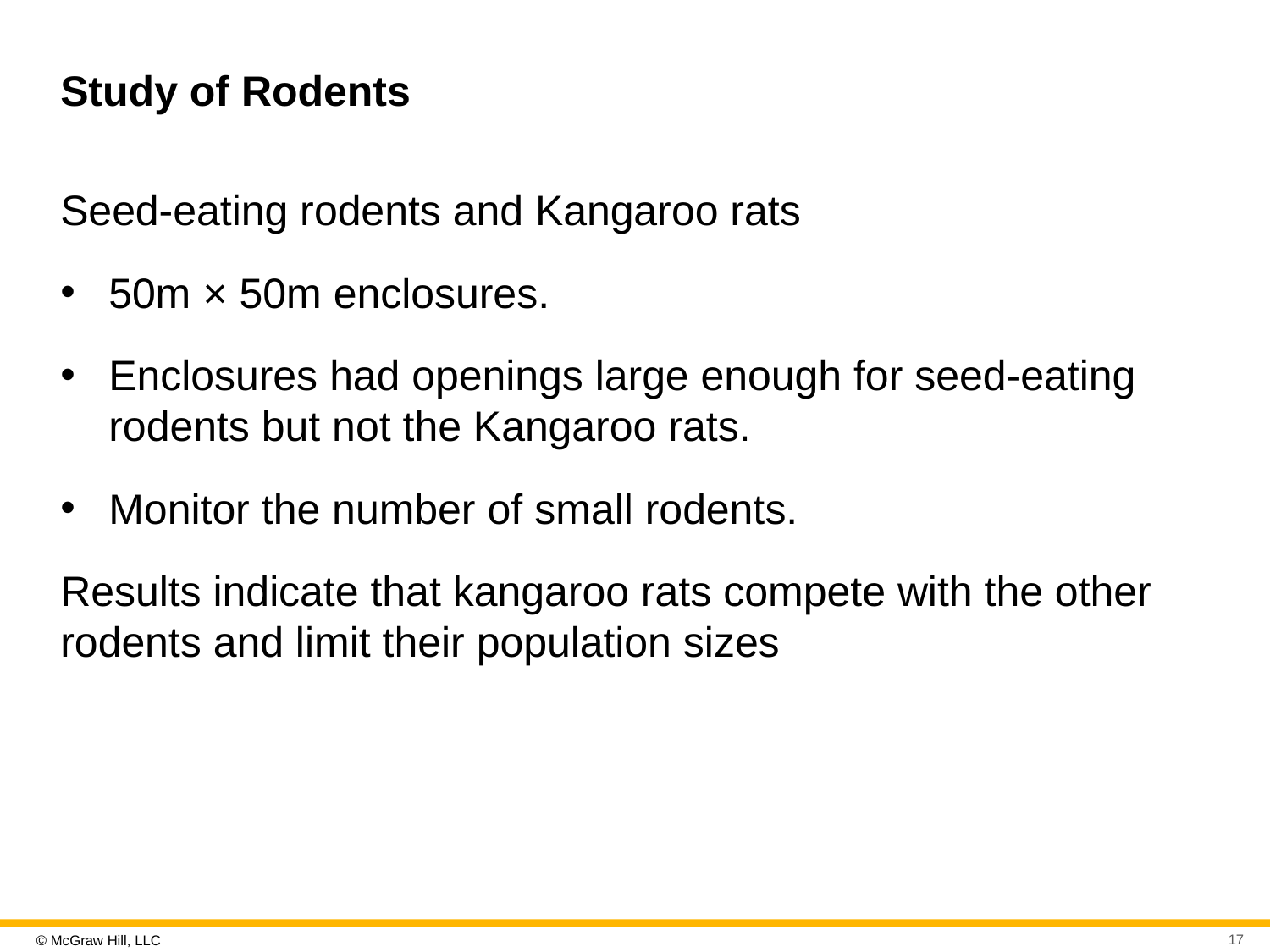

# Study of Rodents
Seed-eating rodents and Kangaroo rats
50m × 50m enclosures.
Enclosures had openings large enough for seed-eating rodents but not the Kangaroo rats.
Monitor the number of small rodents.
Results indicate that kangaroo rats compete with the other rodents and limit their population sizes
17